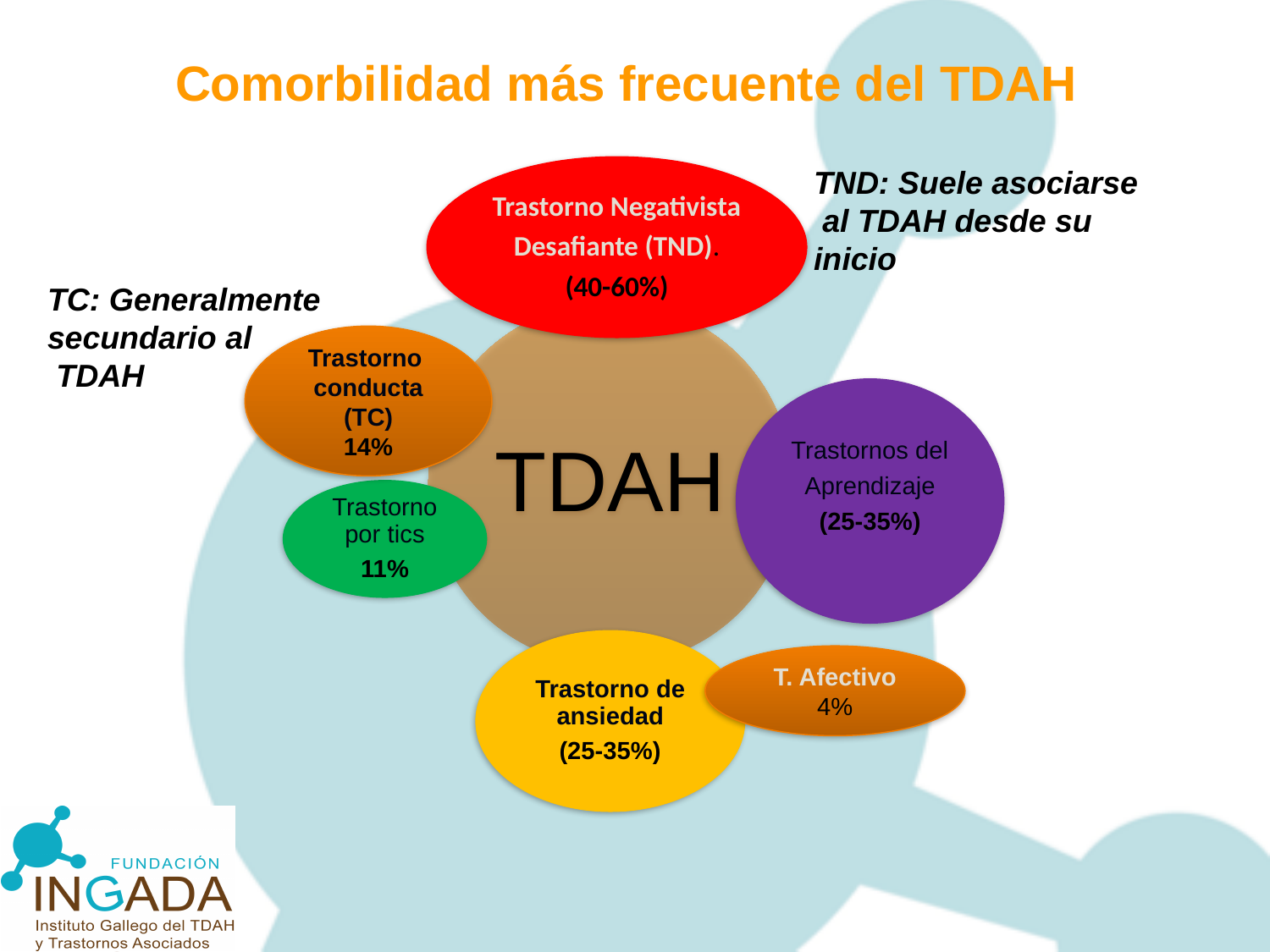

# Comorbilidad más frecuente del TDAH
TDAH
Trastorno Negativista
Desafiante (TND).
(40-60%)
Trastornos del
Aprendizaje
(25-35%)

Trastorno de ansiedad
(25-35%)
Trastorno por tics
11%
TND: Suele asociarse
 al TDAH desde su  	inicio
TC: Generalmente secundario al
 TDAH
Trastorno  conducta (TC)
14%
T. Afectivo
4%